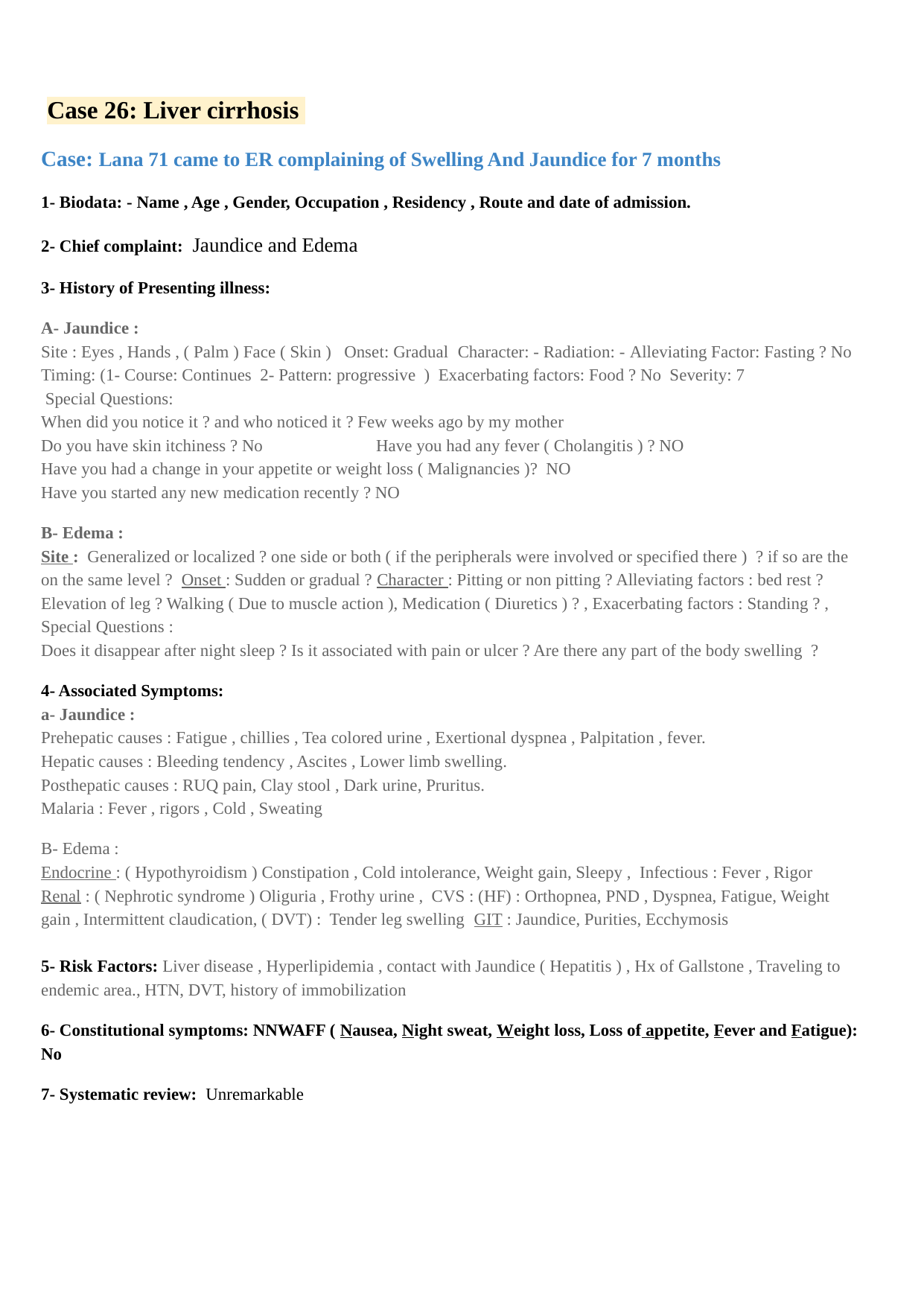

Case 26: Liver cirrhosis

Case: Lana 71 came to ER complaining of Swelling And Jaundice for 7 months

1- Biodata: - Name , Age , Gender, Occupation , Residency , Route and date of admission.

2- Chief complaint:  Jaundice and Edema

3- History of Presenting illness:

A- Jaundice :
Site : Eyes , Hands , ( Palm ) Face ( Skin )   Onset: Gradual  Character: - Radiation: - Alleviating Factor: Fasting ? No  Timing: (1- Course: Continues  2- Pattern: progressive  )  Exacerbating factors: Food ? No  Severity: 7
 Special Questions:
When did you notice it ? and who noticed it ? Few weeks ago by my mother
Do you have skin itchiness ? No 	Have you had any fever ( Cholangitis ) ? NO
Have you had a change in your appetite or weight loss ( Malignancies )?  NO
Have you started any new medication recently ? NO

B- Edema :
Site :  Generalized or localized ? one side or both ( if the peripherals were involved or specified there )  ? if so are the on the same level ?  Onset : Sudden or gradual ? Character : Pitting or non pitting ? Alleviating factors : bed rest ? Elevation of leg ? Walking ( Due to muscle action ), Medication ( Diuretics ) ? , Exacerbating factors : Standing ? ,
Special Questions :
Does it disappear after night sleep ? Is it associated with pain or ulcer ? Are there any part of the body swelling  ?

4- Associated Symptoms:
a- Jaundice :
Prehepatic causes : Fatigue , chillies , Tea colored urine , Exertional dyspnea , Palpitation , fever.
Hepatic causes : Bleeding tendency , Ascites , Lower limb swelling.
Posthepatic causes : RUQ pain, Clay stool , Dark urine, Pruritus.
Malaria : Fever , rigors , Cold , Sweating

B- Edema :
Endocrine : ( Hypothyroidism ) Constipation , Cold intolerance, Weight gain, Sleepy ,  Infectious : Fever , Rigor
Renal : ( Nephrotic syndrome ) Oliguria , Frothy urine ,  CVS : (HF) : Orthopnea, PND , Dyspnea, Fatigue, Weight gain , Intermittent claudication, ( DVT) :  Tender leg swelling  GIT : Jaundice, Purities, Ecchymosis

5- Risk Factors: Liver disease , Hyperlipidemia , contact with Jaundice ( Hepatitis ) , Hx of Gallstone , Traveling to endemic area., HTN, DVT, history of immobilization

6- Constitutional symptoms: NNWAFF ( Nausea, Night sweat, Weight loss, Loss of appetite, Fever and Fatigue): No

7- Systematic review:  Unremarkable